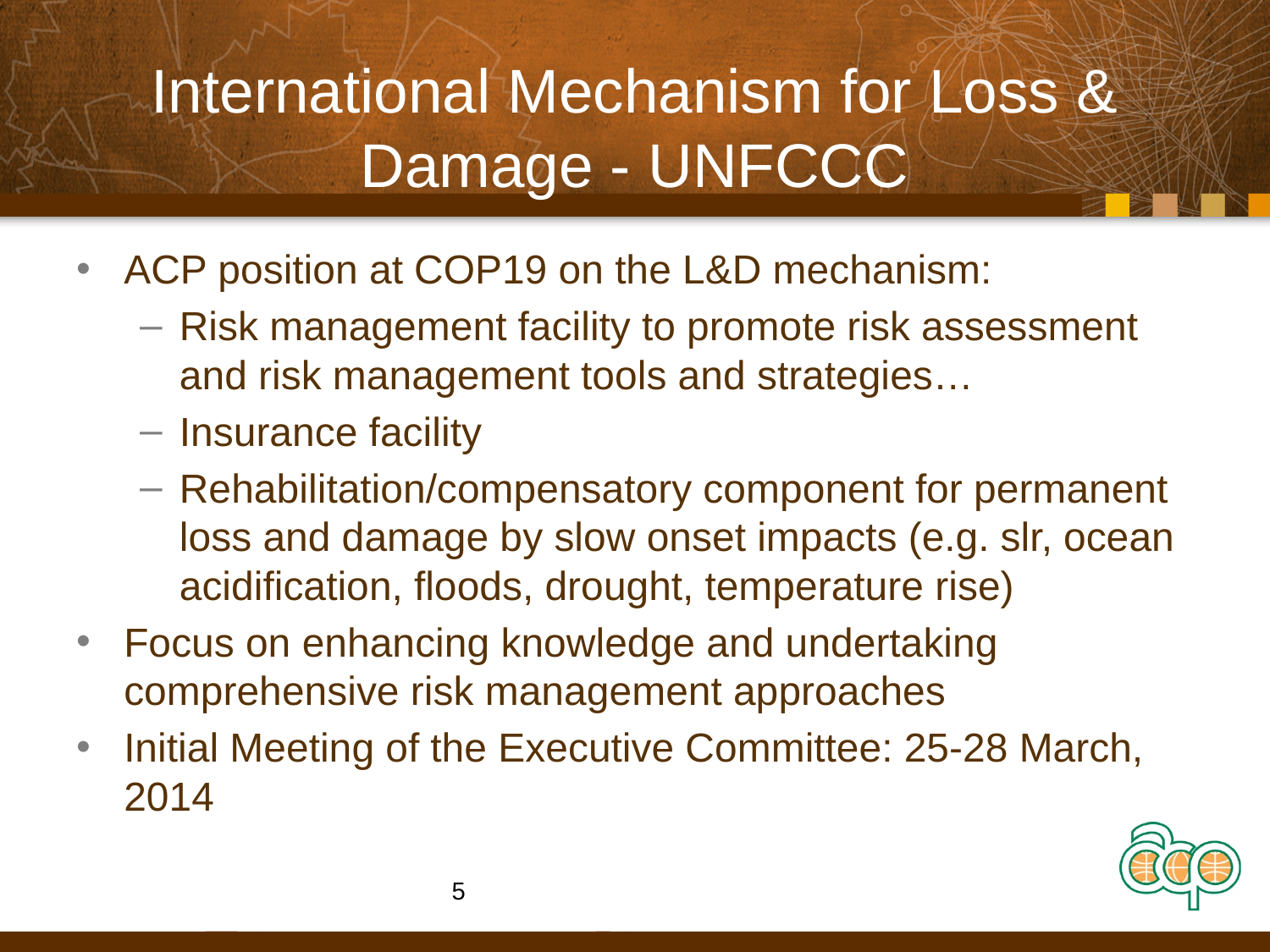

# International Mechanism for Loss & Damage - UNFCCC
ACP position at COP19 on the L&D mechanism:
Risk management facility to promote risk assessment and risk management tools and strategies…
Insurance facility
Rehabilitation/compensatory component for permanent loss and damage by slow onset impacts (e.g. slr, ocean acidification, floods, drought, temperature rise)
Focus on enhancing knowledge and undertaking comprehensive risk management approaches
Initial Meeting of the Executive Committee: 25-28 March, 2014
5